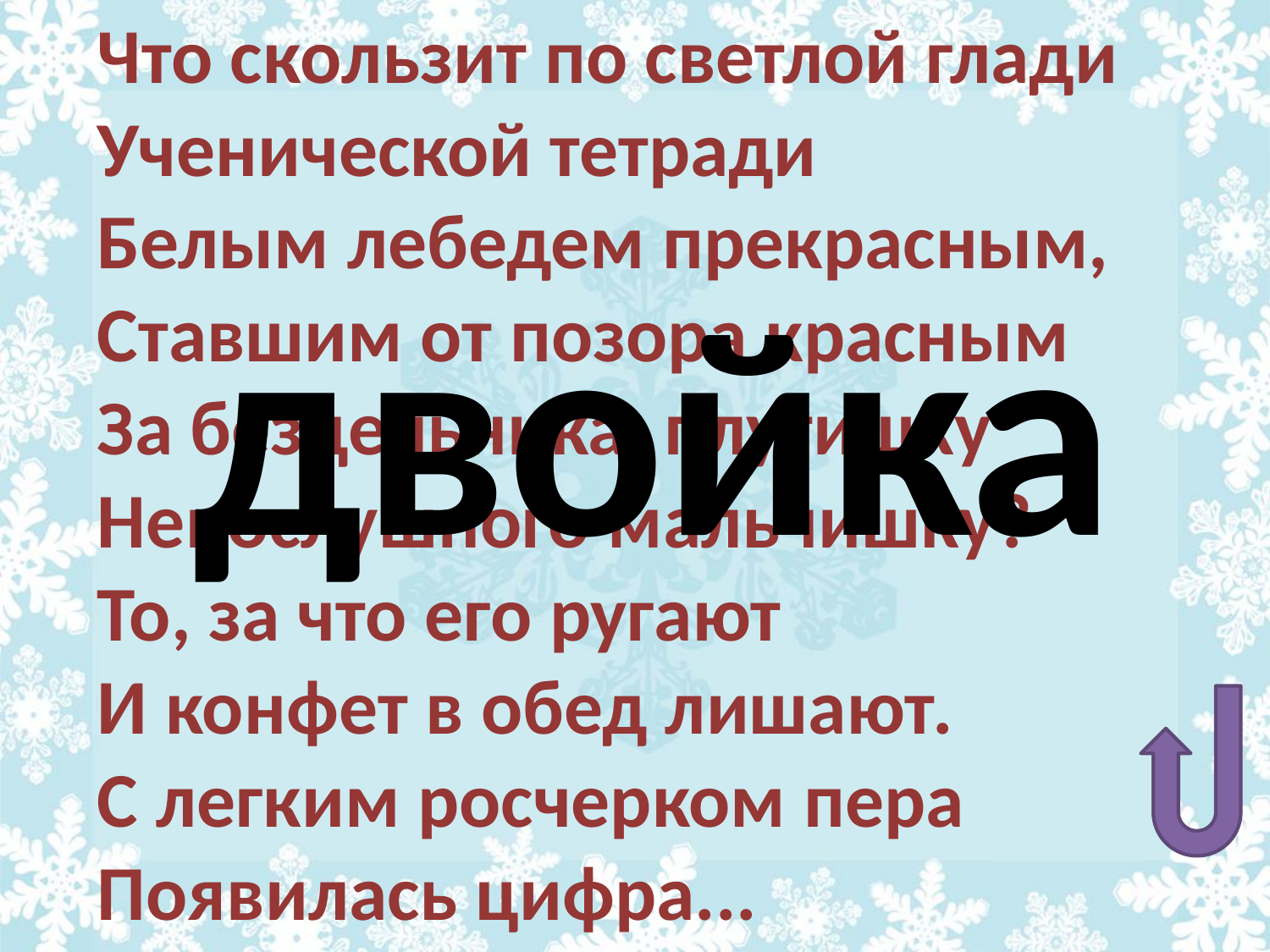

Что скользит по светлой глади
Ученической тетради
Белым лебедем прекрасным,
Ставшим от позора красным
За бездельника, плутишку
Непослушного мальчишку?
То, за что его ругают
И конфет в обед лишают.
С легким росчерком пера
Появилась цифра...
двойка